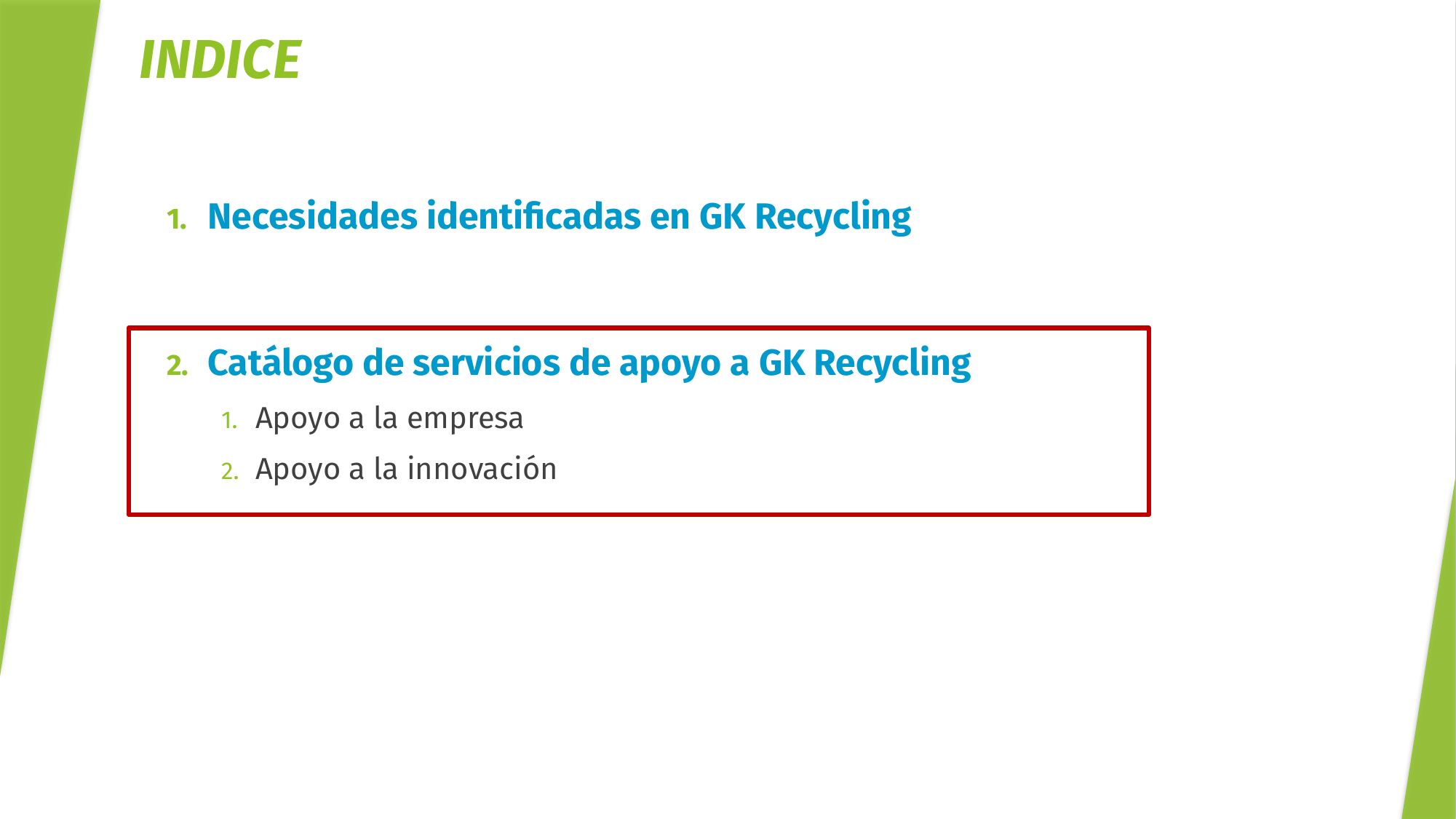

# INDICE
Necesidades identificadas en GK Recycling
Catálogo de servicios de apoyo a GK Recycling
Apoyo a la empresa
Apoyo a la innovación